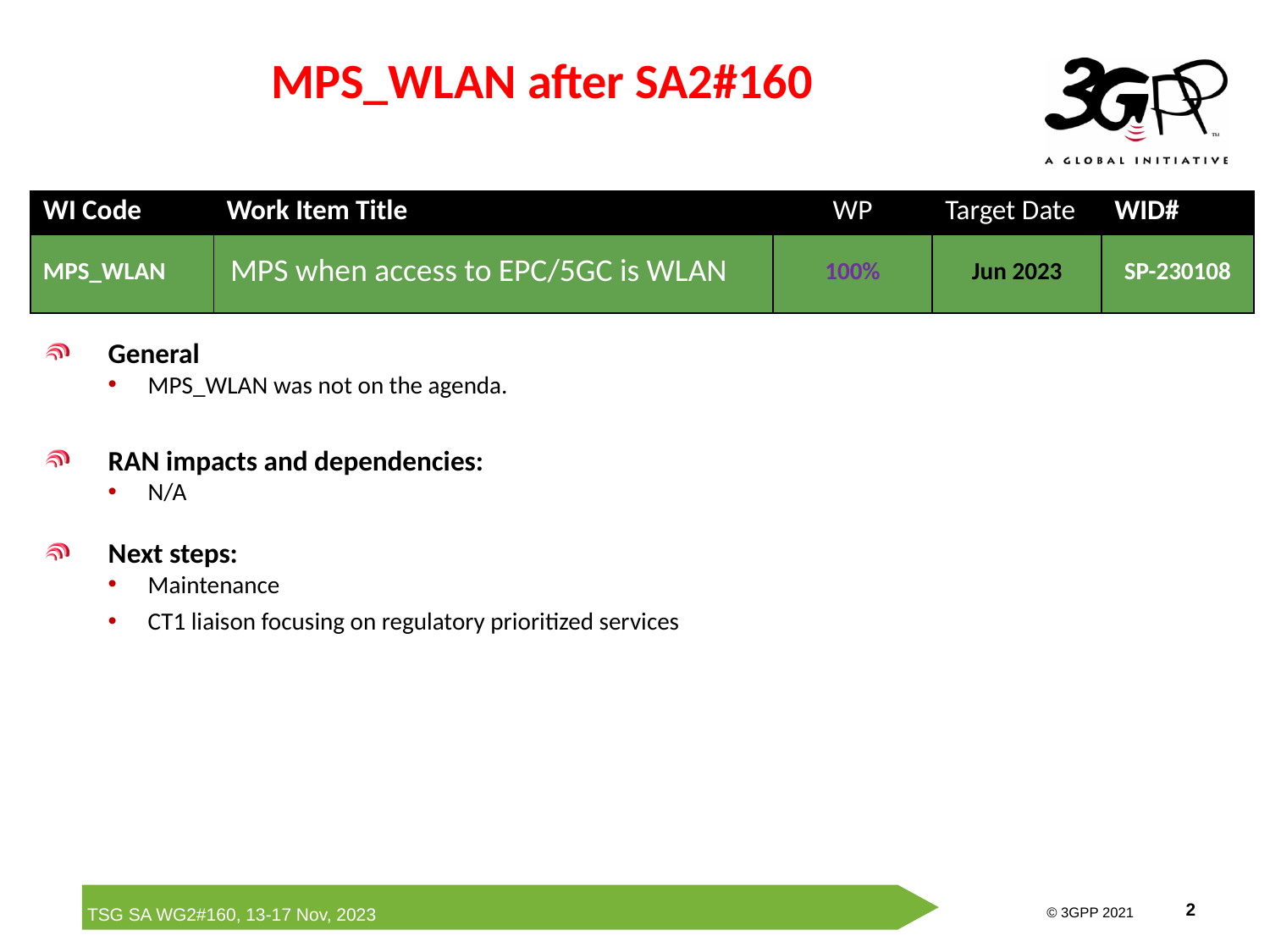

# MPS_WLAN after SA2#160
| WI Code | Work Item Title | WP | Target Date | WID# |
| --- | --- | --- | --- | --- |
| MPS\_WLAN | MPS when access to EPC/5GC is WLAN | 100% | Jun 2023 | SP-230108 |
General
MPS_WLAN was not on the agenda.

RAN impacts and dependencies:
N/A

Next steps:
Maintenance
CT1 liaison focusing on regulatory prioritized services